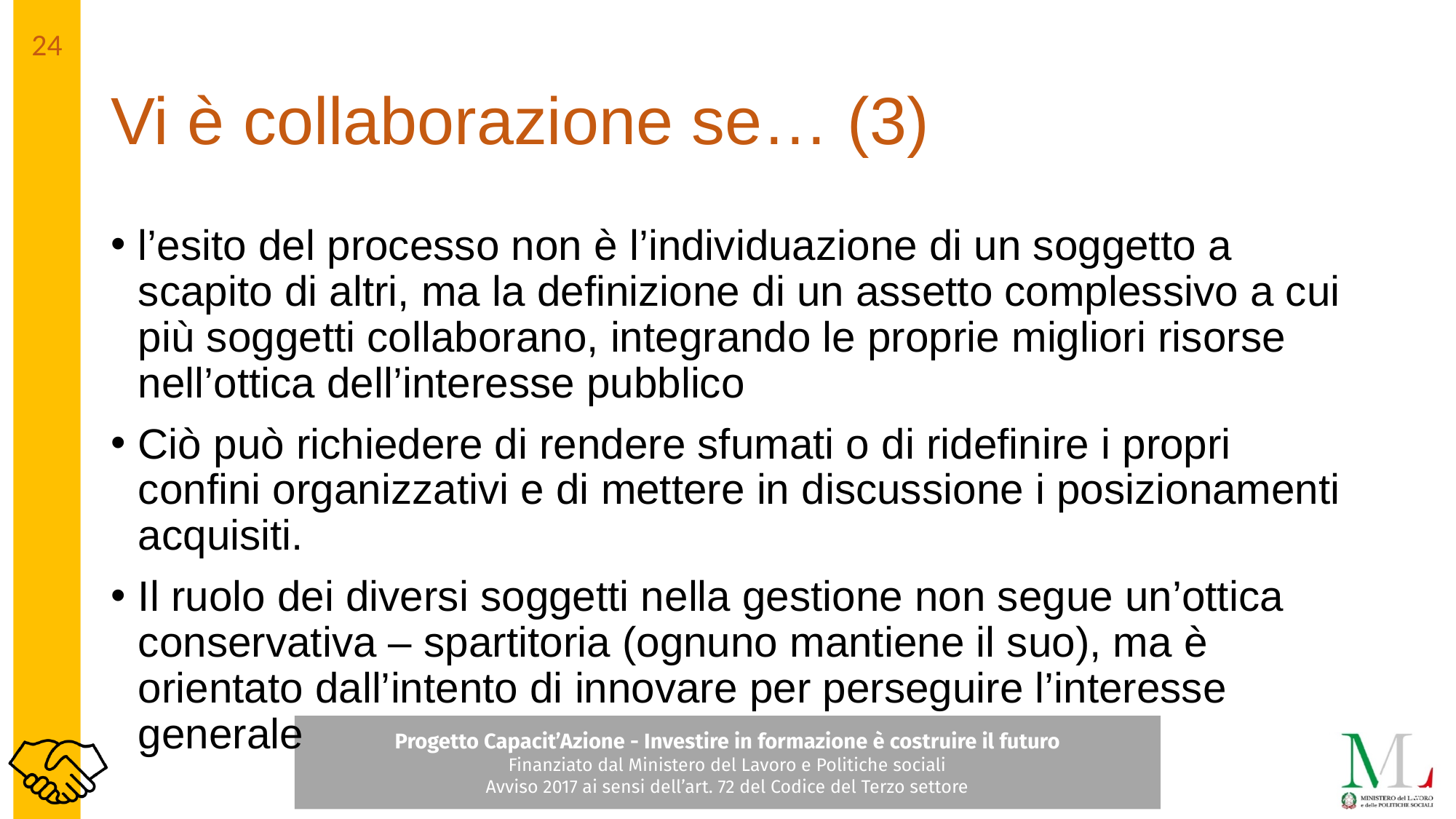

# Vi è collaborazione se… (3)
l’esito del processo non è l’individuazione di un soggetto a scapito di altri, ma la definizione di un assetto complessivo a cui più soggetti collaborano, integrando le proprie migliori risorse nell’ottica dell’interesse pubblico
Ciò può richiedere di rendere sfumati o di ridefinire i propri confini organizzativi e di mettere in discussione i posizionamenti acquisiti.
Il ruolo dei diversi soggetti nella gestione non segue un’ottica conservativa – spartitoria (ognuno mantiene il suo), ma è orientato dall’intento di innovare per perseguire l’interesse generale
24